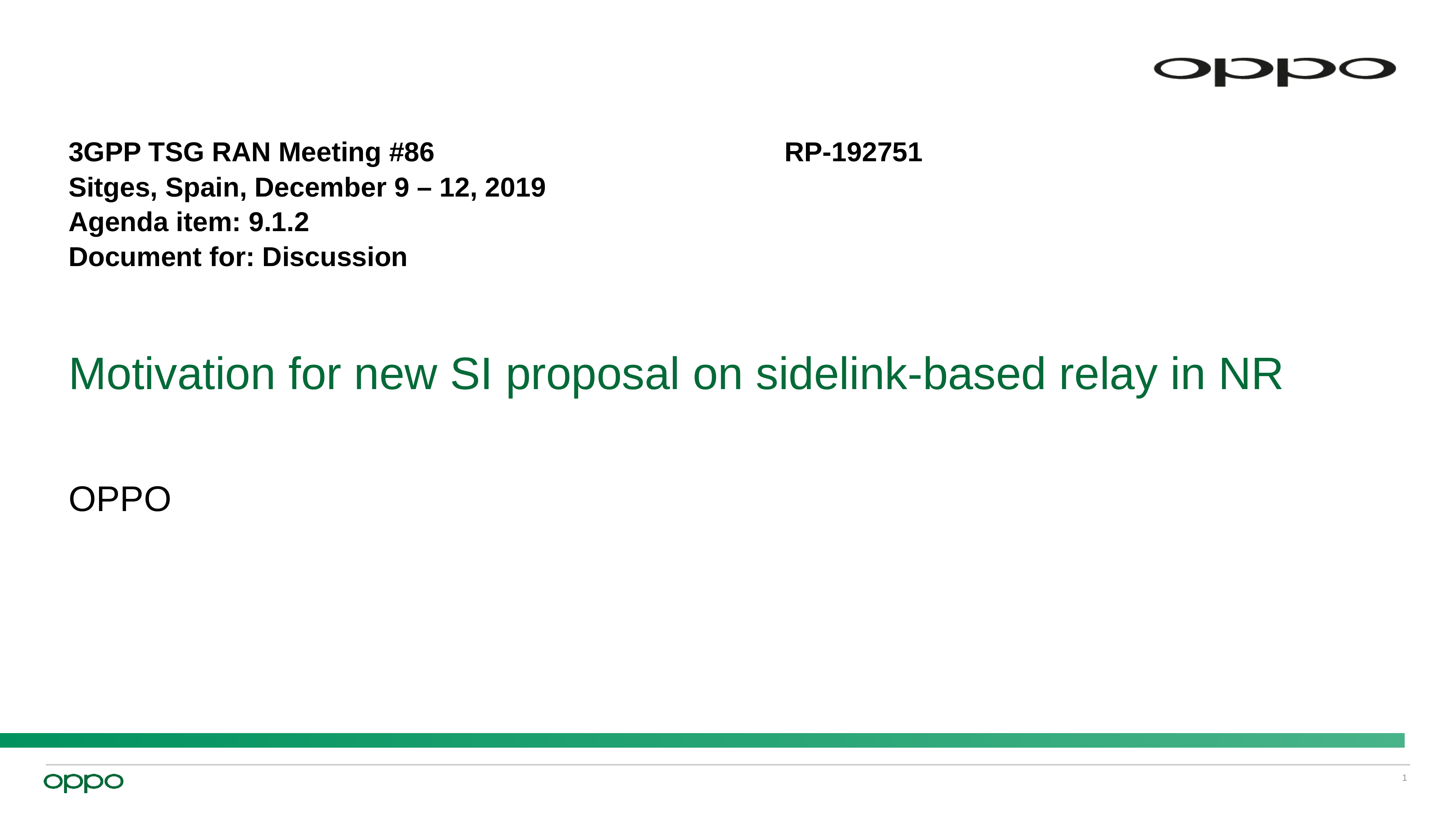

3GPP TSG RAN Meeting #86		                                     RP-192751
Sitges, Spain, December 9 – 12, 2019
Agenda item: 9.1.2
Document for: Discussion
# Motivation for new SI proposal on sidelink-based relay in NR
OPPO